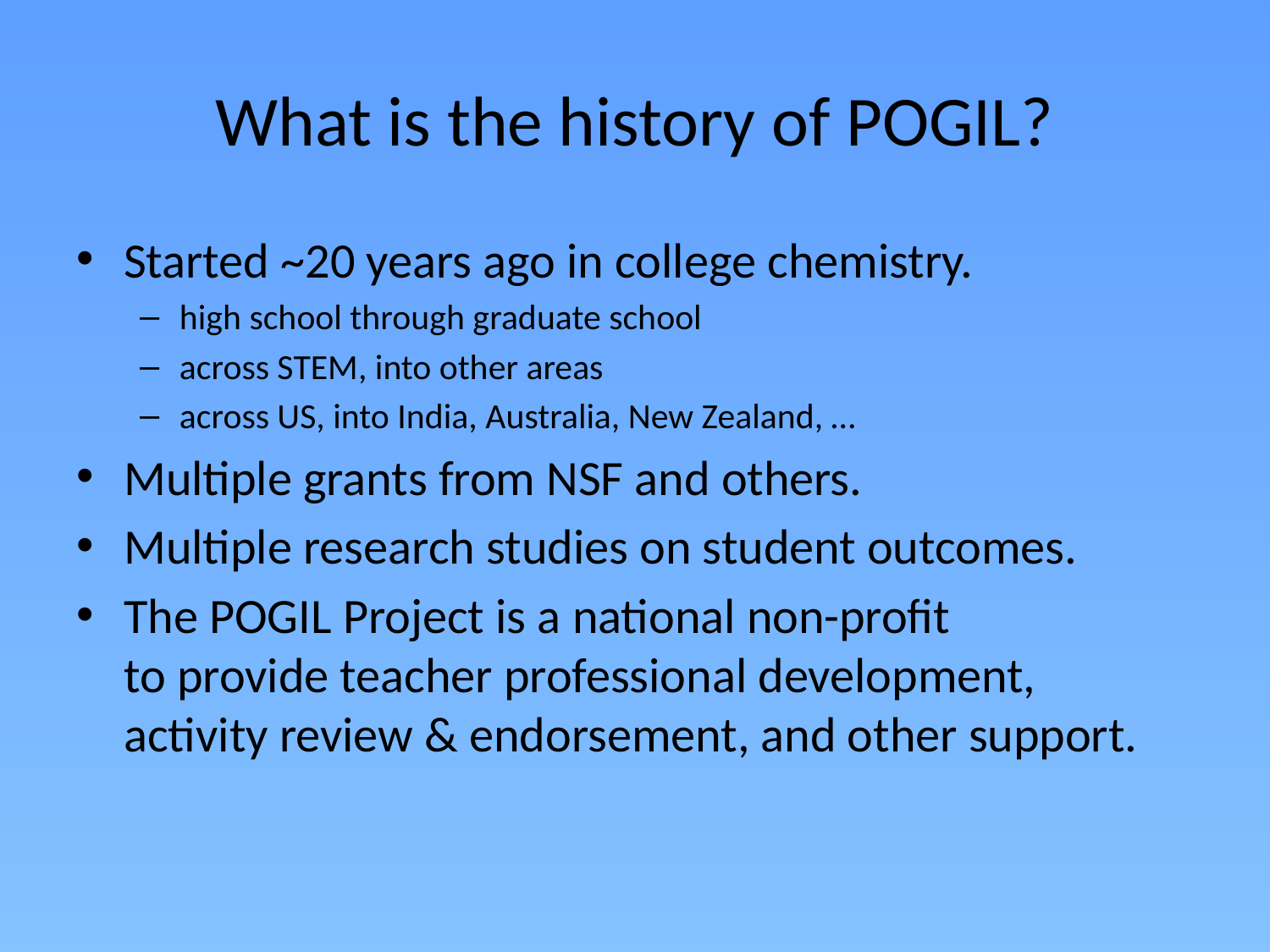

# What is the history of POGIL?
Started ~20 years ago in college chemistry.
high school through graduate school
across STEM, into other areas
across US, into India, Australia, New Zealand, …
Multiple grants from NSF and others.
Multiple research studies on student outcomes.
The POGIL Project is a national non-profit
to provide teacher professional development,
activity review & endorsement, and other support.